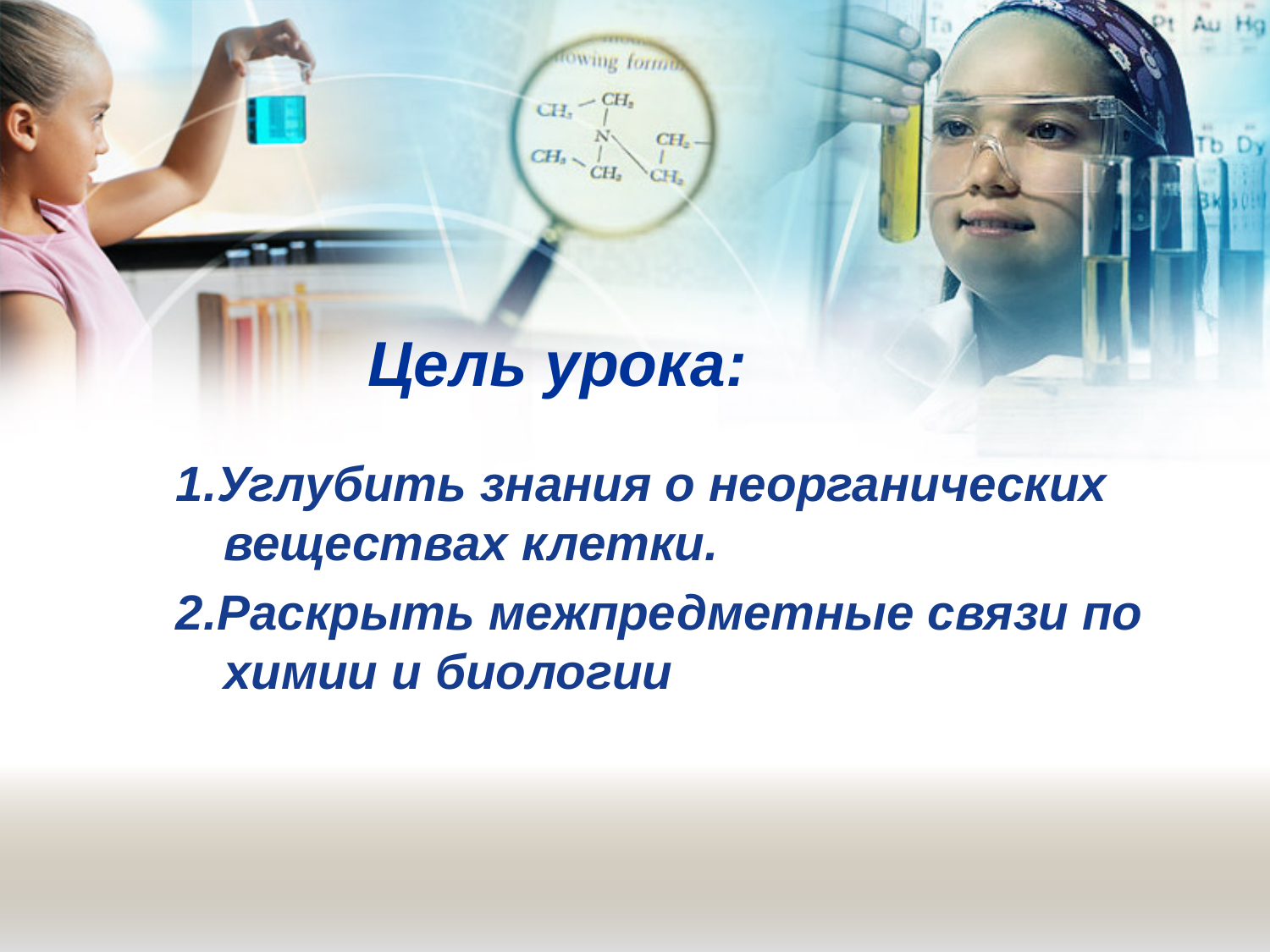

# Цель урока:
1.Углубить знания о неорганических веществах клетки.
2.Раскрыть межпредметные связи по химии и биологии